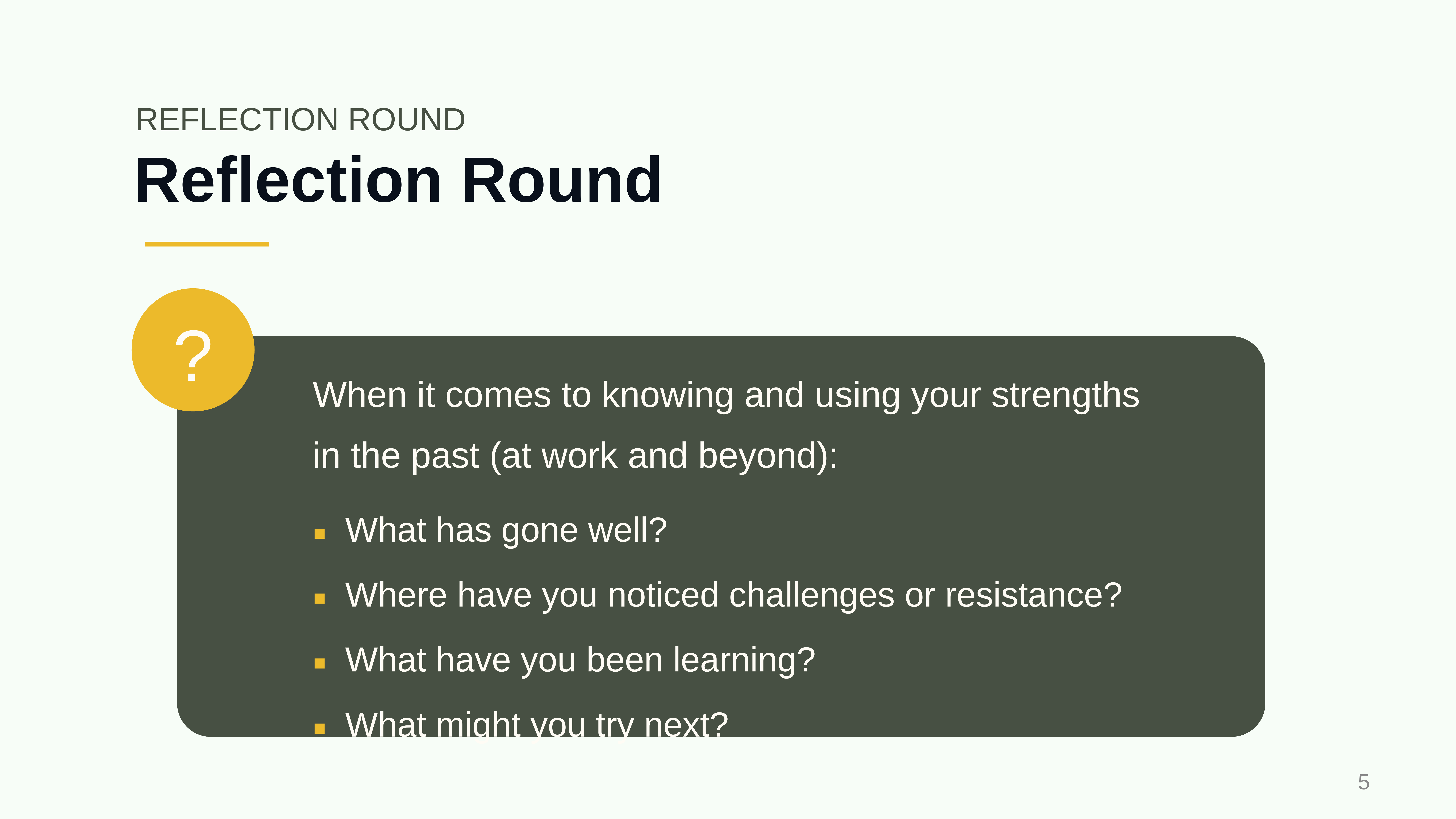

REFLECTION ROUND
# Reflection Round

?

When it comes to knowing and using your strengths in the past (at work and beyond):
What has gone well?
Where have you noticed challenges or resistance?
What have you been learning?
What might you try next?
5